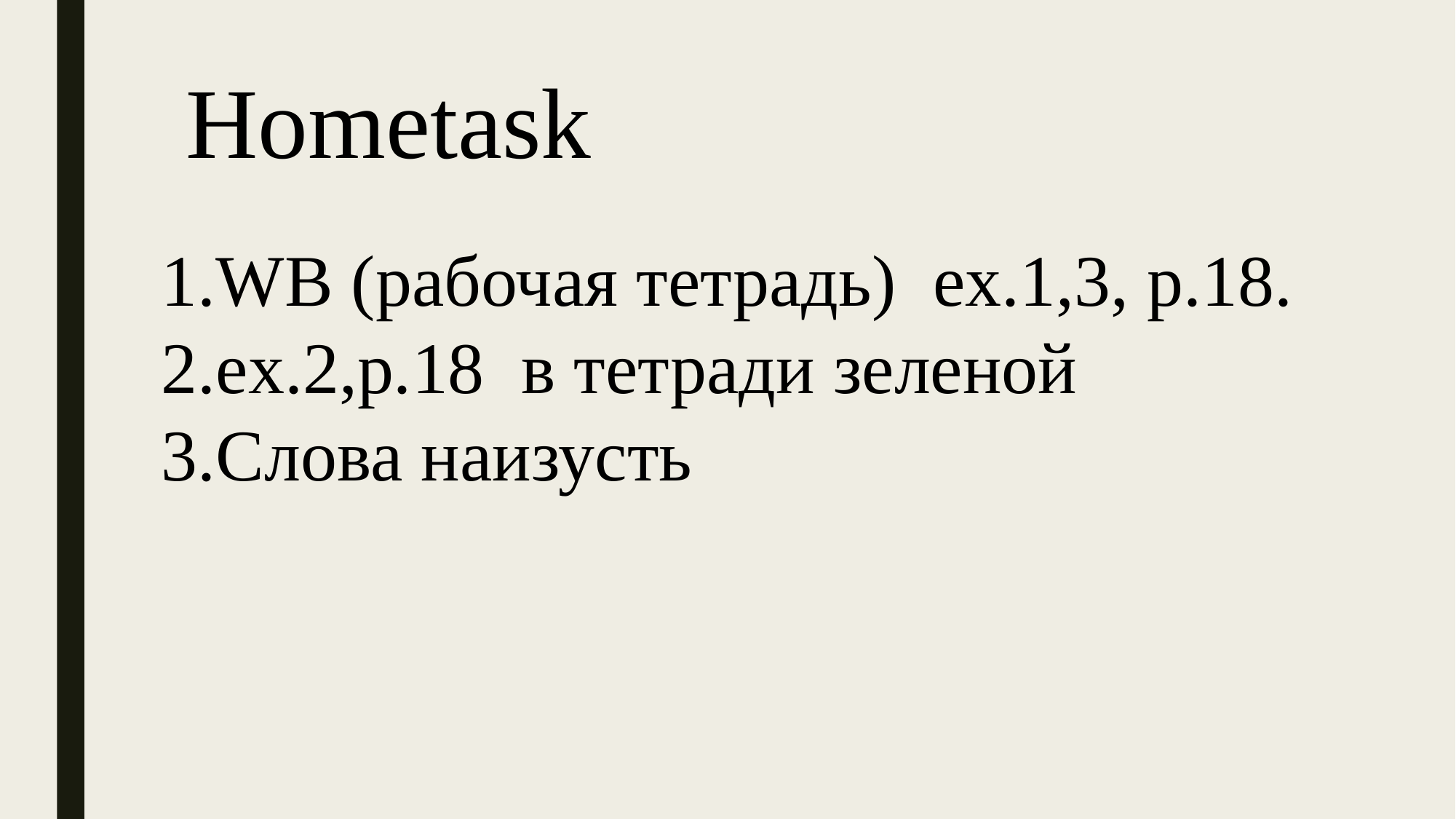

Hometask
WB (рабочая тетрадь)  ex.1,3, p.18.
ex.2,p.18  в тетради зеленой
Слова наизусть